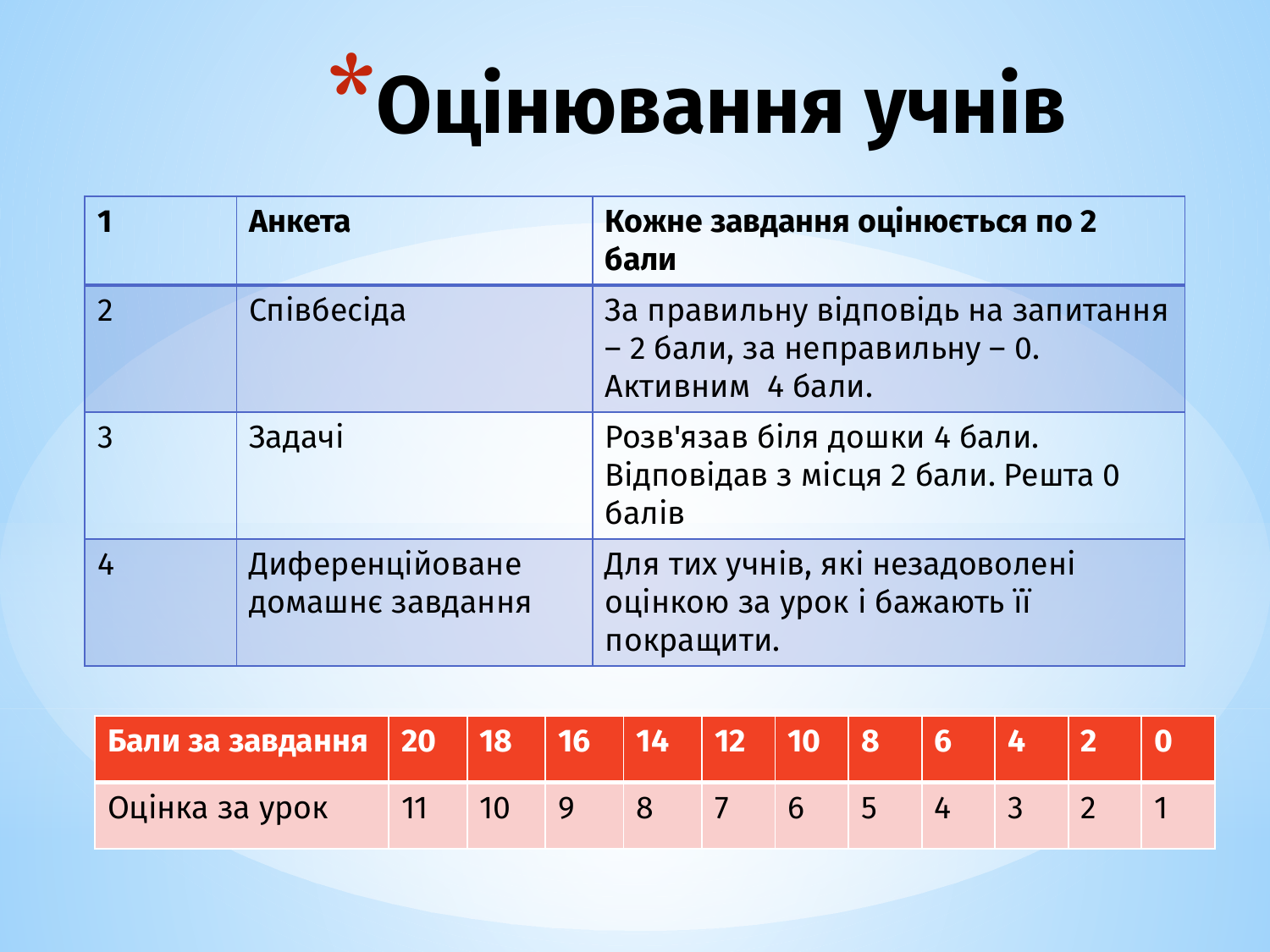

# Оцінювання учнів
| 1 | Анкета | Кожне завдання оцінюється по 2 бали |
| --- | --- | --- |
| 2 | Співбесіда | За правильну відповідь на запитання – 2 бали, за неправильну – 0. Активним 4 бали. |
| 3 | Задачі | Розв'язав біля дошки 4 бали. Відповідав з місця 2 бали. Решта 0 балів |
| 4 | Диференційоване домашнє завдання | Для тих учнів, які незадоволені оцінкою за урок і бажають її покращити. |
| Бали за завдання | 20 | 18 | 16 | 14 | 12 | 10 | 8 | 6 | 4 | 2 | 0 |
| --- | --- | --- | --- | --- | --- | --- | --- | --- | --- | --- | --- |
| Оцінка за урок | 11 | 10 | 9 | 8 | 7 | 6 | 5 | 4 | 3 | 2 | 1 |